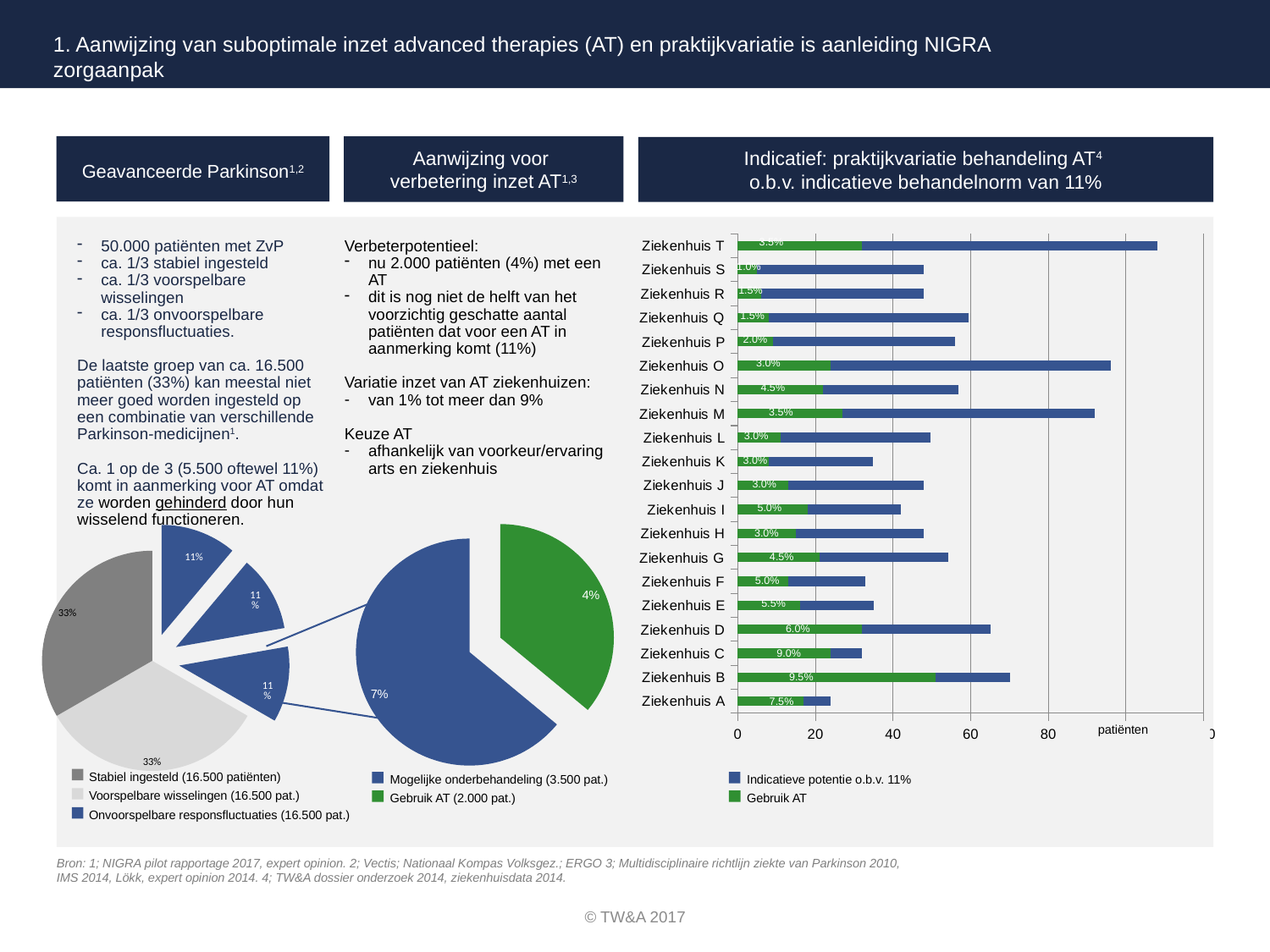

1. Aanwijzing van suboptimale inzet advanced therapies (AT) en praktijkvariatie is aanleiding NIGRA zorgaanpak
Geavanceerde Parkinson1,2
Aanwijzing voor
verbetering inzet AT1,3
Indicatief: praktijkvariatie behandeling AT4
o.b.v. indicatieve behandelnorm van 11%

### Chart

| Category | # CDS tot | # ZvP (12%) |
|---|---|---|
| Ziekenhuis A | 17.0 | 7.0 |
| Ziekenhuis B | 51.0 | 19.07999999999999 |
| Ziekenhuis C | 24.0 | 8.040000000000001 |
| Ziekenhuis D | 32.0 | 33.04 |
| Ziekenhuis E | 16.0 | 19.04 |
| Ziekenhuis F | 13.0 | 19.88 |
| Ziekenhuis G | 21.0 | 33.24 |
| Ziekenhuis H | 15.0 | 33.0 |
| Ziekenhuis I | 18.0 | 24.0 |
| Ziekenhuis J | 13.0 | 35.0 |
| Ziekenhuis K | 8.0 | 26.8 |
| Ziekenhuis L | 11.0 | 38.68 |
| Ziekenhuis M | 27.0 | 65.04 |
| Ziekenhuis N | 22.0 | 34.76 |
| Ziekenhuis O | 24.0 | 72.0 |
| Ziekenhuis P | 9.0 | 46.92 |
| Ziekenhuis Q | 8.0 | 51.52 |
| Ziekenhuis R | 6.0 | 42.0 |
| Ziekenhuis S | 5.0 | 43.0 |
| Ziekenhuis T | 32.0 | 76.0 |
3.5%
1.0%
1.5%
1.5%
2.0%
3.0%
4.5%
3.5%
3.0%
3.0%
3.0%
5.0%
3.0%
4.5%
5.0%
5.5%
6.0%
9.0%
9.5%
7.5%
patiënten

50.000 patiënten met ZvP
ca. 1/3 stabiel ingesteld
ca. 1/3 voorspelbare wisselingen
ca. 1/3 onvoorspelbare responsfluctuaties.

De laatste groep van ca. 16.500 patiënten (33%) kan meestal niet meer goed worden ingesteld op een combinatie van verschillende Parkinson-medicijnen1.

Ca. 1 op de 3 (5.500 oftewel 11%) komt in aanmerking voor AT omdat ze worden gehinderd door hun wisselend functioneren.

Verbeterpotentieel:
nu 2.000 patiënten (4%) met een AT
dit is nog niet de helft van het voorzichtig geschatte aantal patiënten dat voor een AT in aanmerking komt (11%)

Variatie inzet van AT ziekenhuizen:
van 1% tot meer dan 9%

Keuze AT
afhankelijk van voorkeur/ervaring arts en ziekenhuis

### Chart

| Category |  |
|---|---|

### Chart

| Category |  |
|---|---|
Stabiel ingesteld (16.500 patiënten)
Voorspelbare wisselingen (16.500 pat.)
Onvoorspelbare responsfluctuaties (16.500 pat.)

Mogelijke onderbehandeling (3.500 pat.)
Gebruik AT (2.000 pat.)

Indicatieve potentie o.b.v. 11%
Gebruik AT

Bron: 1; NIGRA pilot rapportage 2017, expert opinion. 2; Vectis; Nationaal Kompas Volksgez.; ERGO 3; Multidisciplinaire richtlijn ziekte van Parkinson 2010, IMS 2014, Lökk, expert opinion 2014. 4; TW&A dossier onderzoek 2014, ziekenhuisdata 2014.
© TW&A 2017